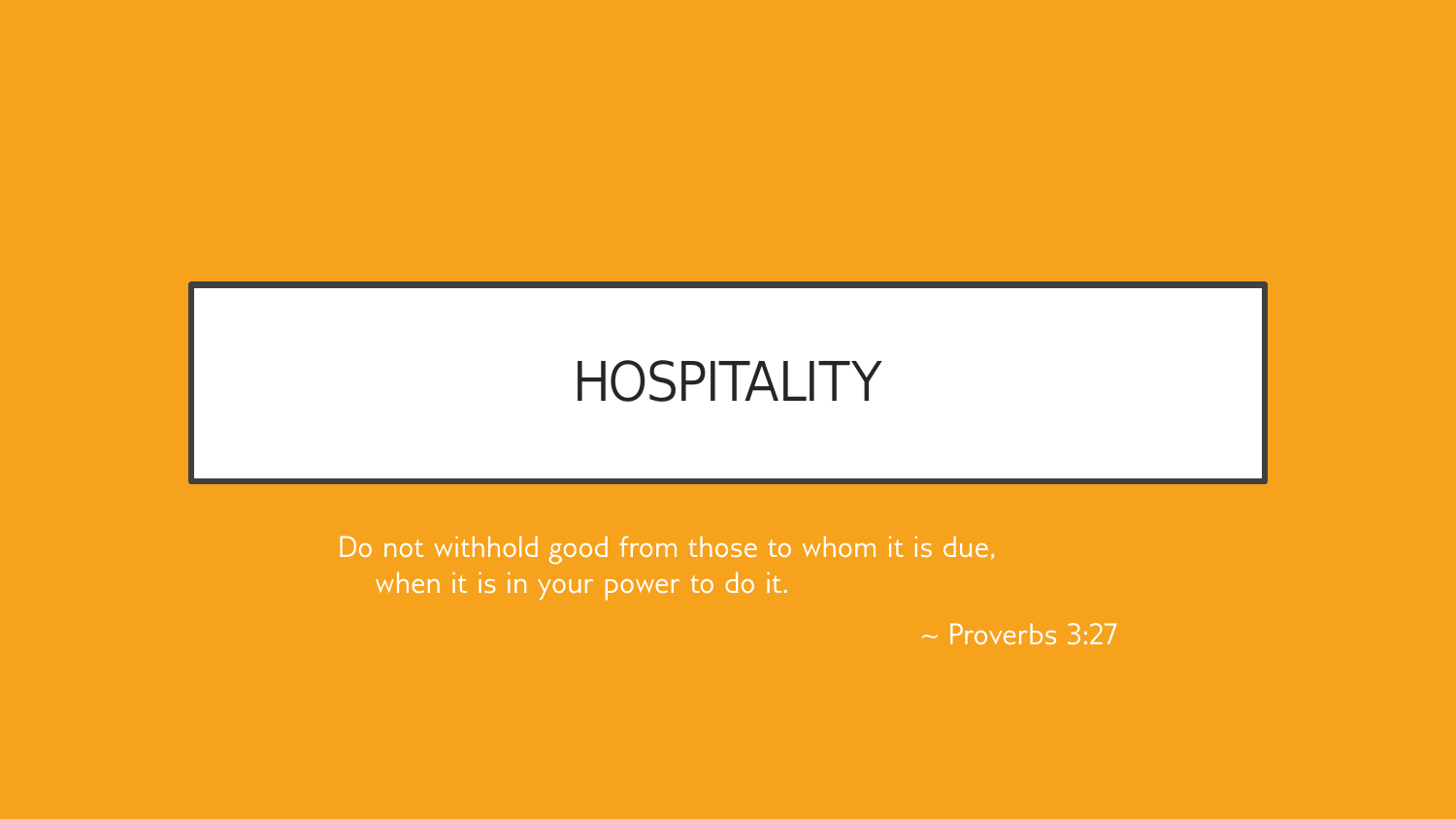

# HOSPITALITY
Do not withhold good from those to whom it is due,
    when it is in your power to do it.
				~ Proverbs 3:27